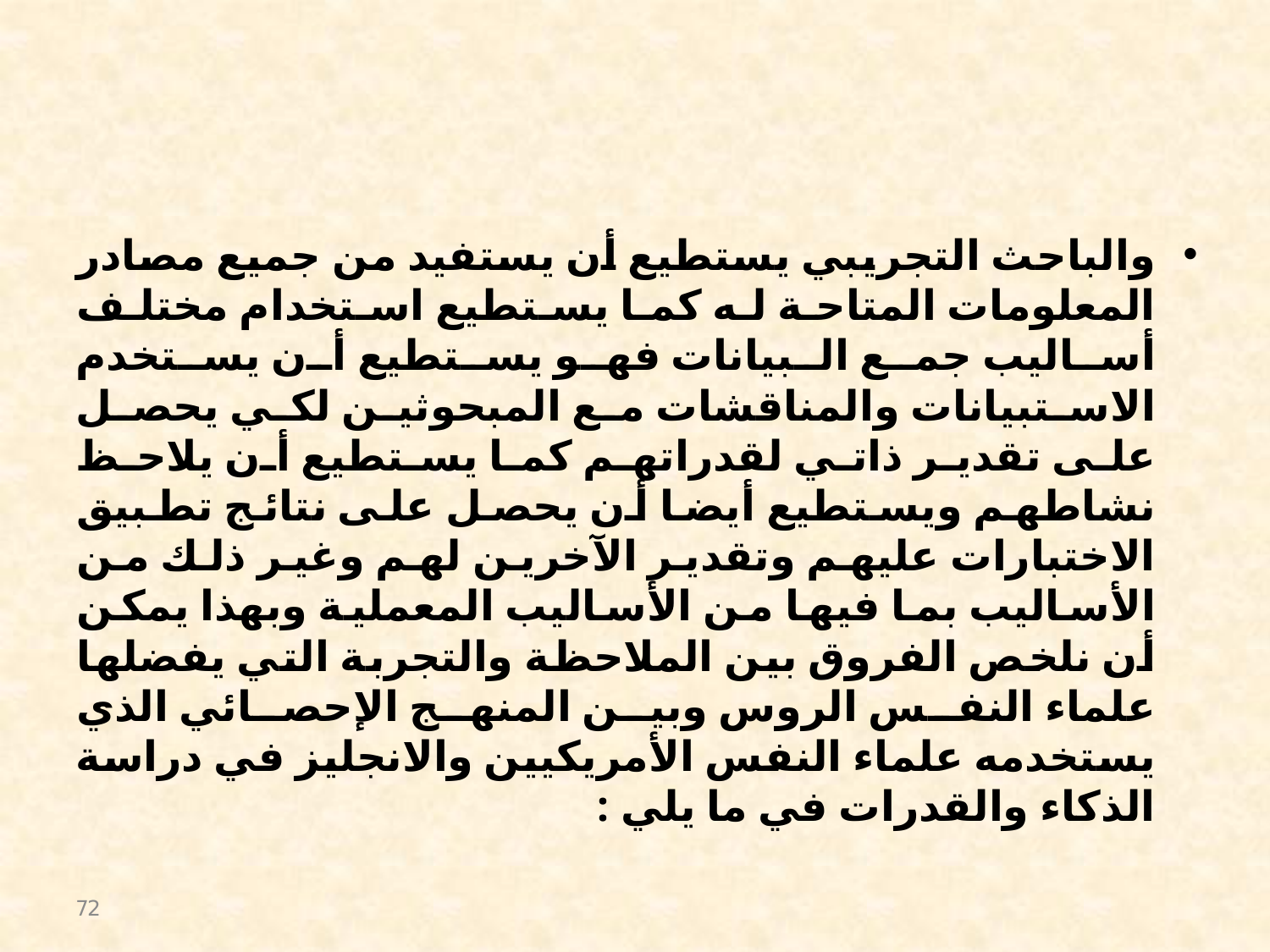

#
والباحث التجريبي يستطيع أن يستفيد من جميع مصادر المعلومات المتاحة له كما يستطيع استخدام مختلف أساليب جمع البيانات فهو يستطيع أن يستخدم الاستبيانات والمناقشات مع المبحوثين لكي يحصل على تقدير ذاتي لقدراتهم كما يستطيع أن يلاحظ نشاطهم ويستطيع أيضا أن يحصل على نتائج تطبيق الاختبارات عليهم وتقدير الآخرين لهم وغير ذلك من الأساليب بما فيها من الأساليب المعملية وبهذا يمكن أن نلخص الفروق بين الملاحظة والتجربة التي يفضلها علماء النفس الروس وبين المنهج الإحصائي الذي يستخدمه علماء النفس الأمريكيين والانجليز في دراسة الذكاء والقدرات في ما يلي :

72